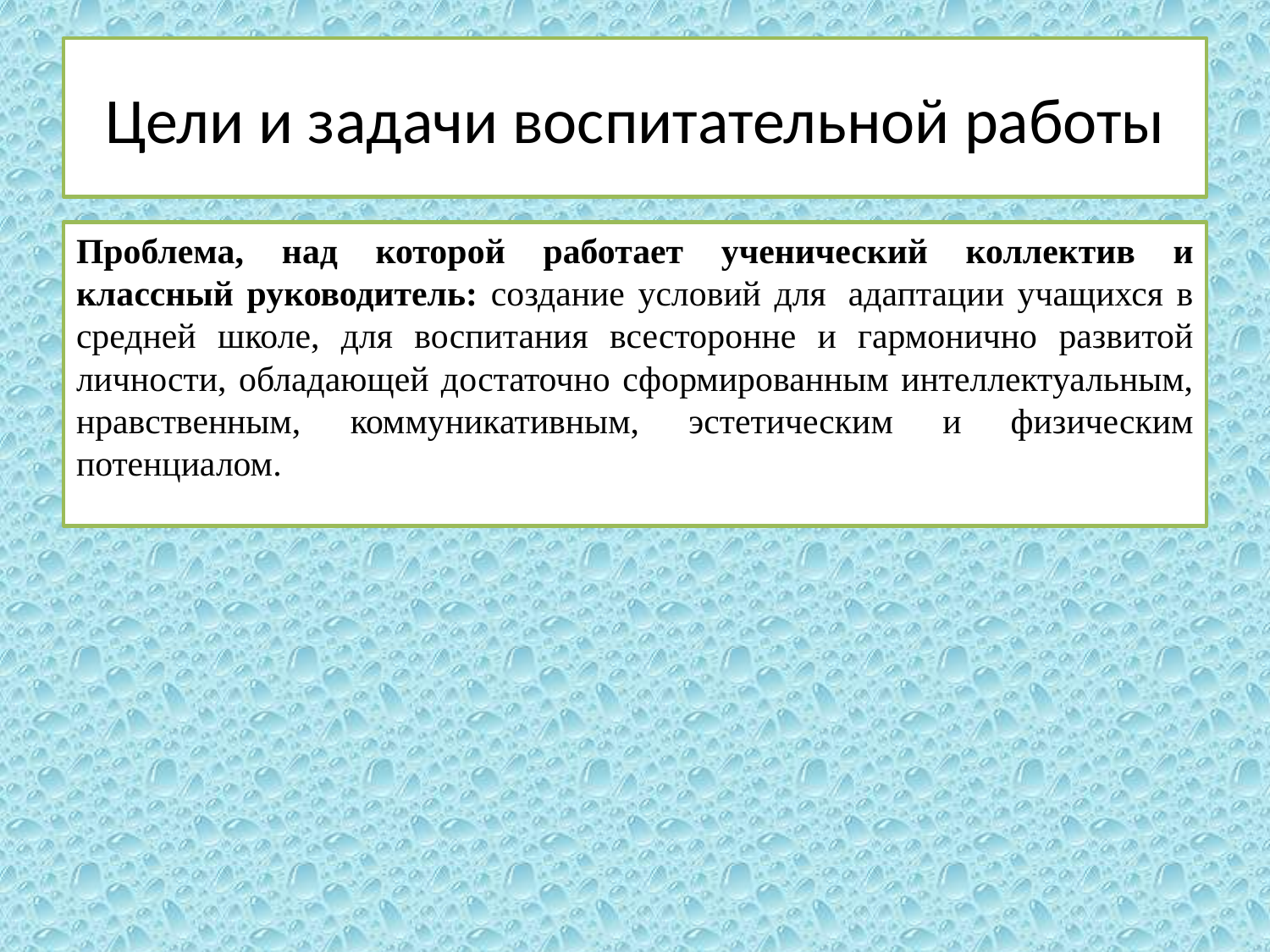

# Цели и задачи воспитательной работы
Проблема, над которой работает ученический коллектив и
классный руководитель: создание условий для  адаптации учащихся в средней школе, для воспитания всесторонне и гармонично развитой личности, обладающей достаточно сформированным интеллектуальным, нравственным, коммуникативным, эстетическим и физическим потенциалом.